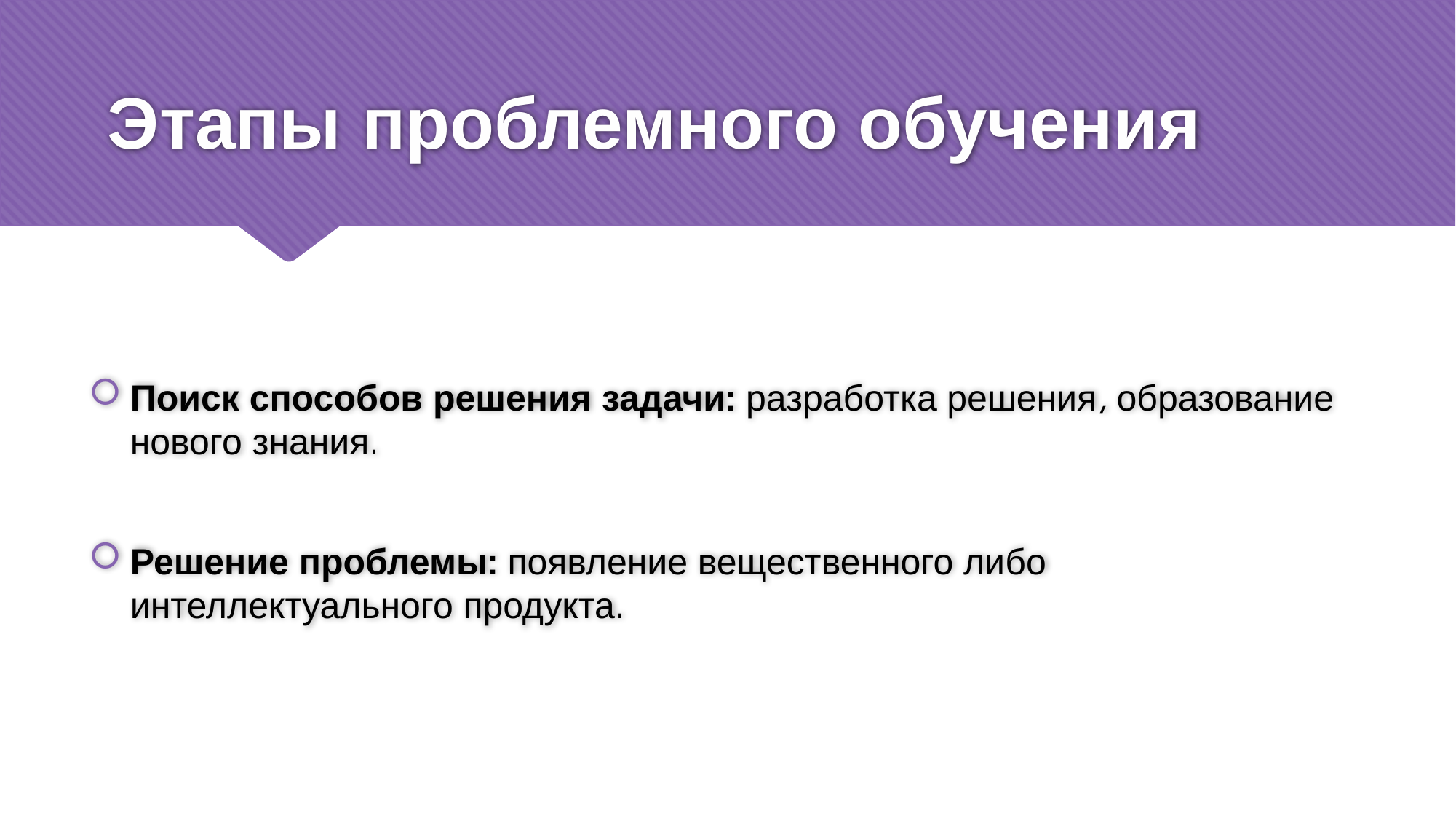

# Этапы проблемного обучения
Поиск способов решения задачи: разработка решения, образование нового знания.

Решение проблемы: появление вещественного либо интеллектуального продукта.